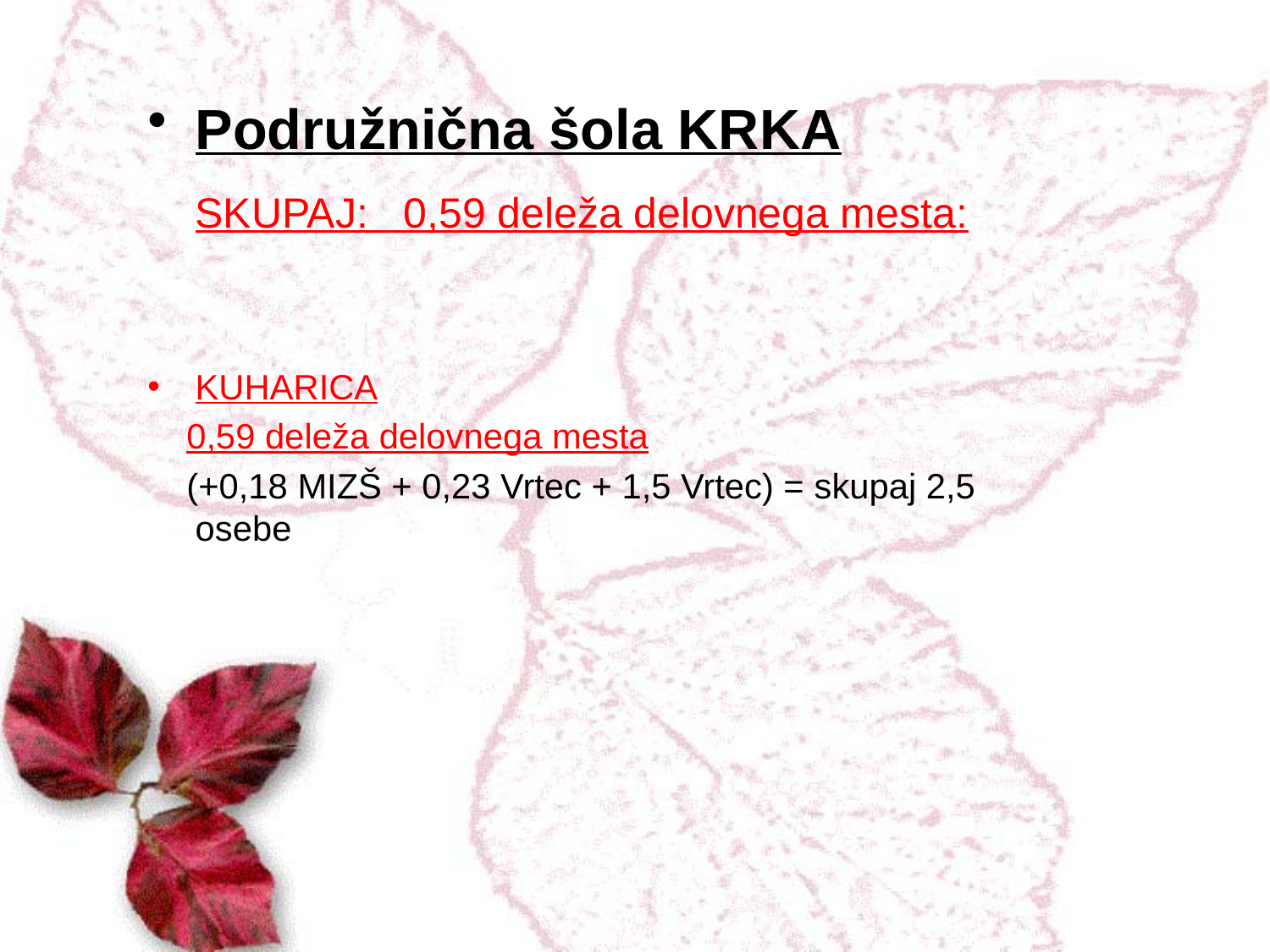

Podružnična šola KRKA
	SKUPAJ:   0,59 deleža delovnega mesta:

KUHARICA
    0,59 deleža delovnega mesta
    (+0,18 MIZŠ + 0,23 Vrtec + 1,5 Vrtec) = skupaj 2,5 osebe